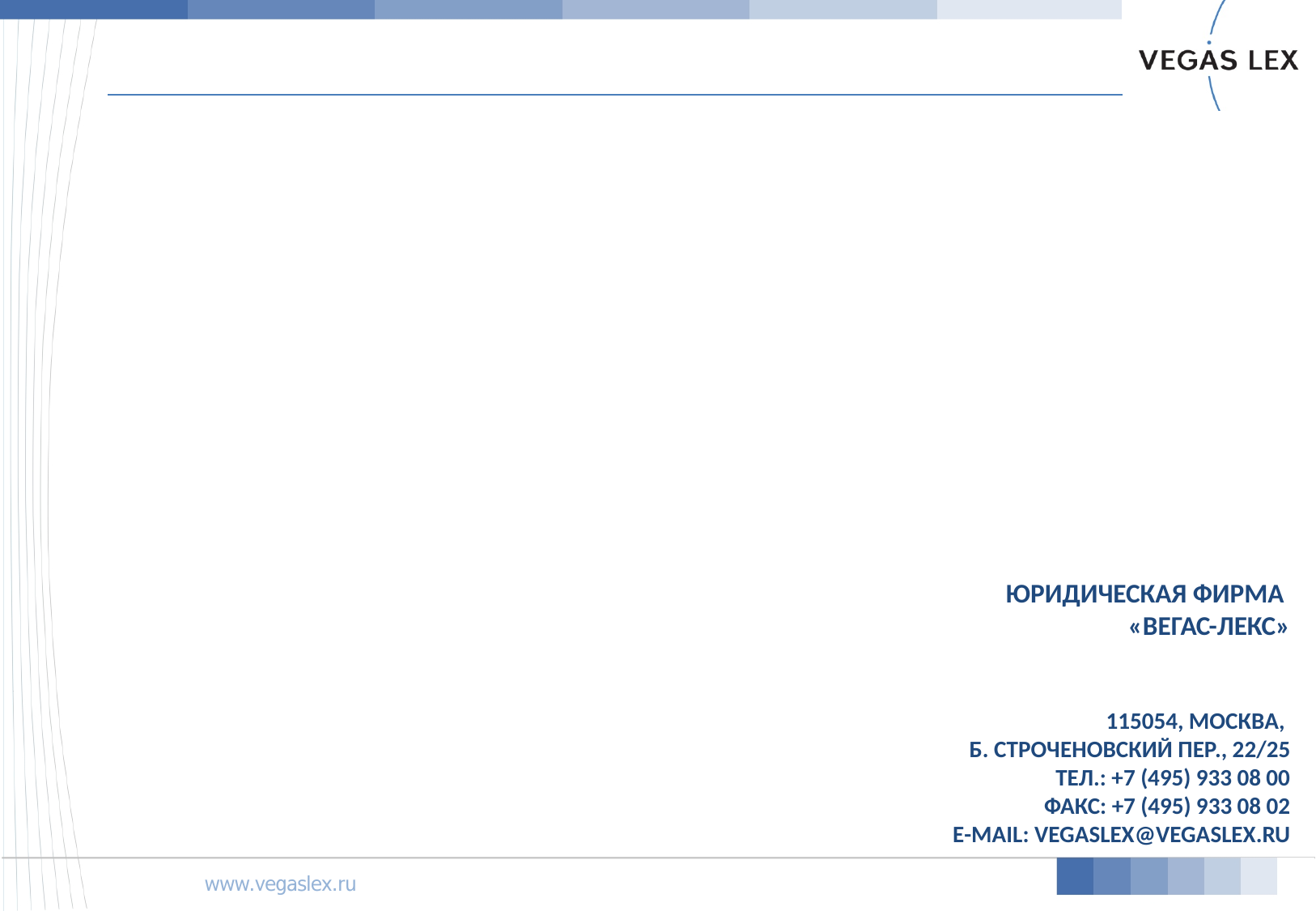

Юридическая фирма
«Вегас-Лекс»
115054, Москва,
Б. Строченовский пер., 22/25
Тел.: +7 (495) 933 08 00
Факс: +7 (495) 933 08 02
E-mail: vegaslex@vegaslex.ru